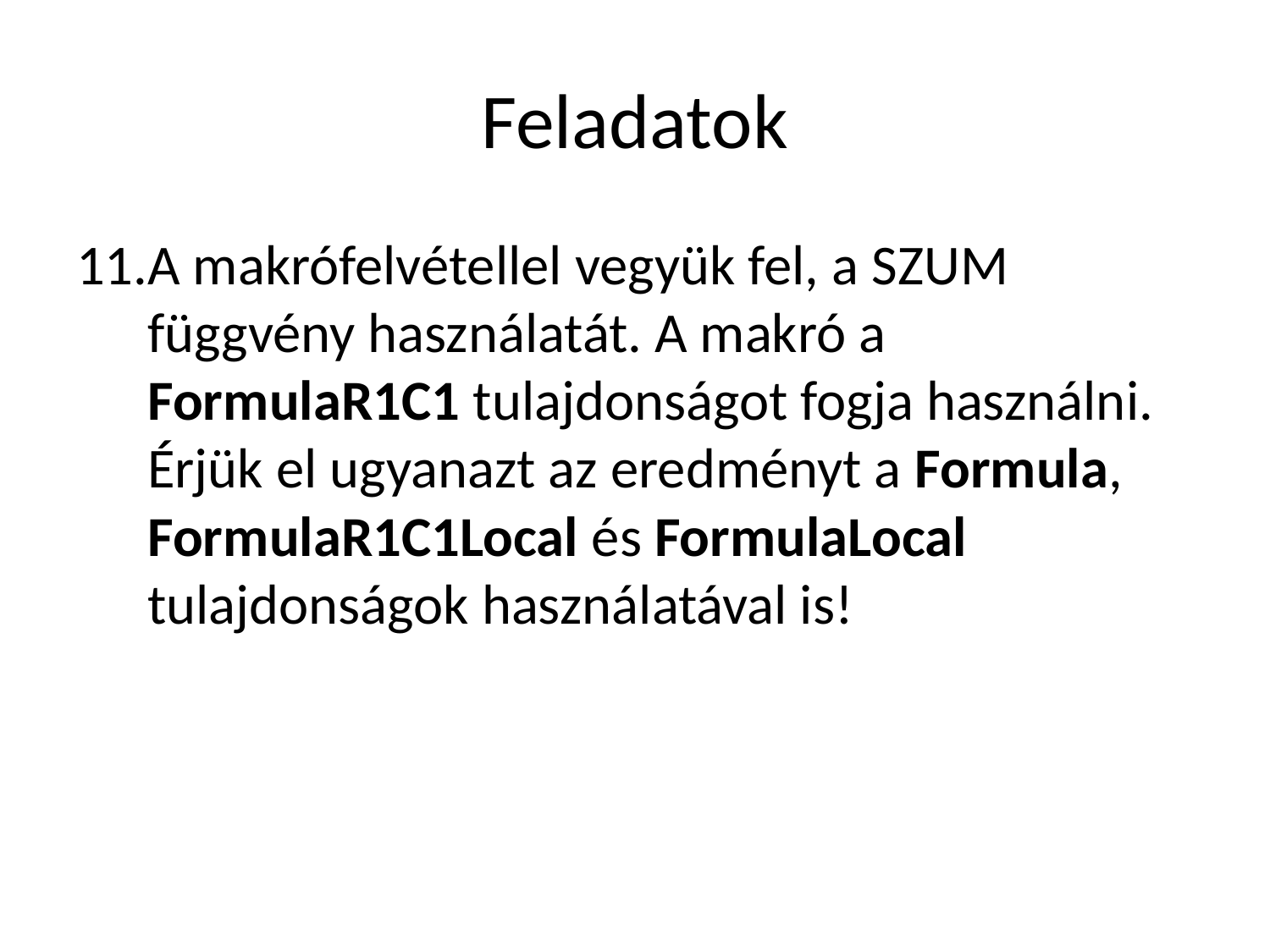

# Feladatok
A makrófelvétellel vegyük fel, a SZUM függvény használatát. A makró a FormulaR1C1 tulajdonságot fogja használni. Érjük el ugyanazt az eredményt a Formula, FormulaR1C1Local és FormulaLocal tulajdonságok használatával is!